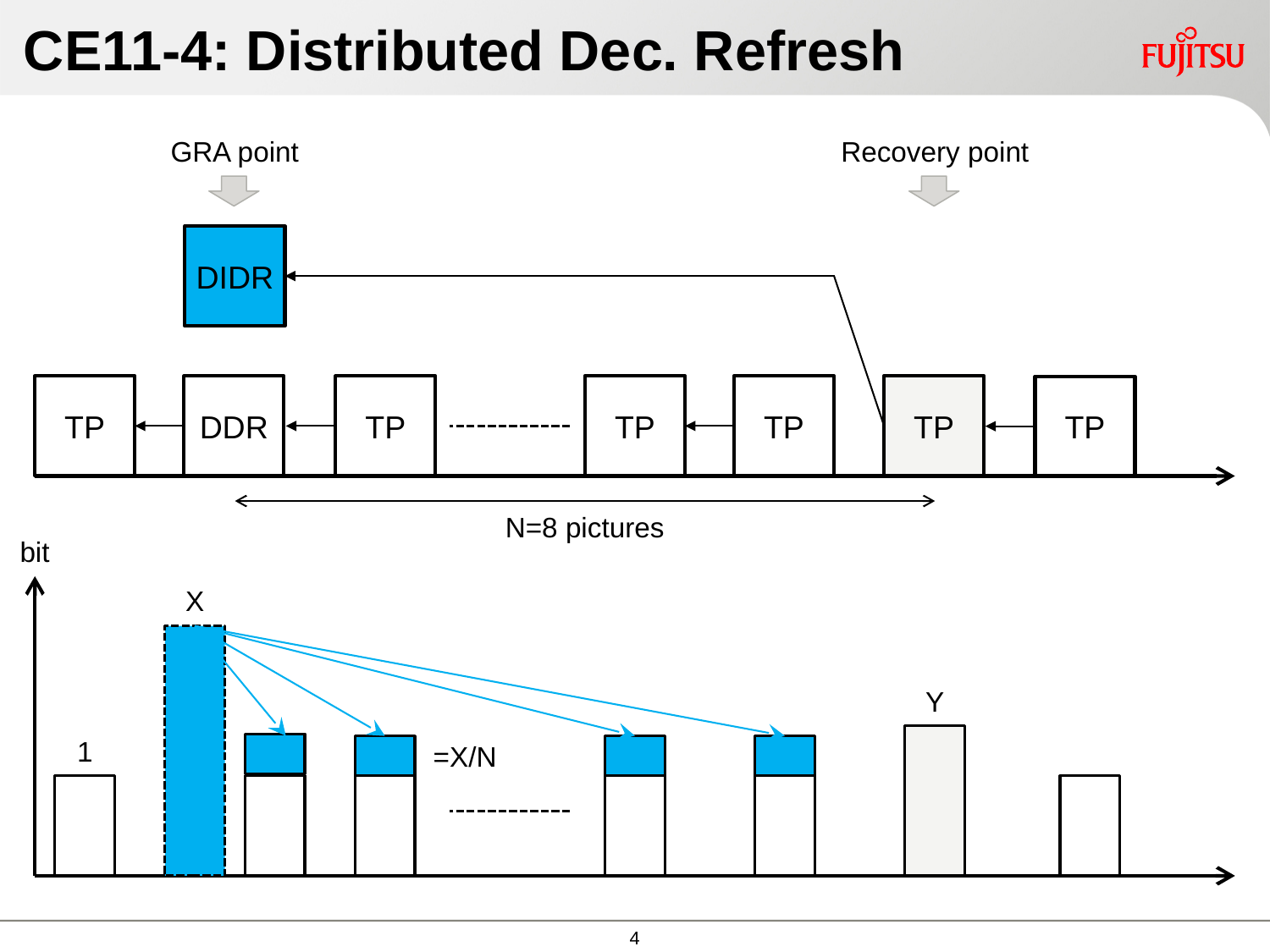

# CE11-4: Distributed Dec. Refresh
GRA point
Recovery point

DIDR
TP
DDR
TP
TP
TP
TP
TP
N=8 pictures
bit
X

Y
1

=X/N

4